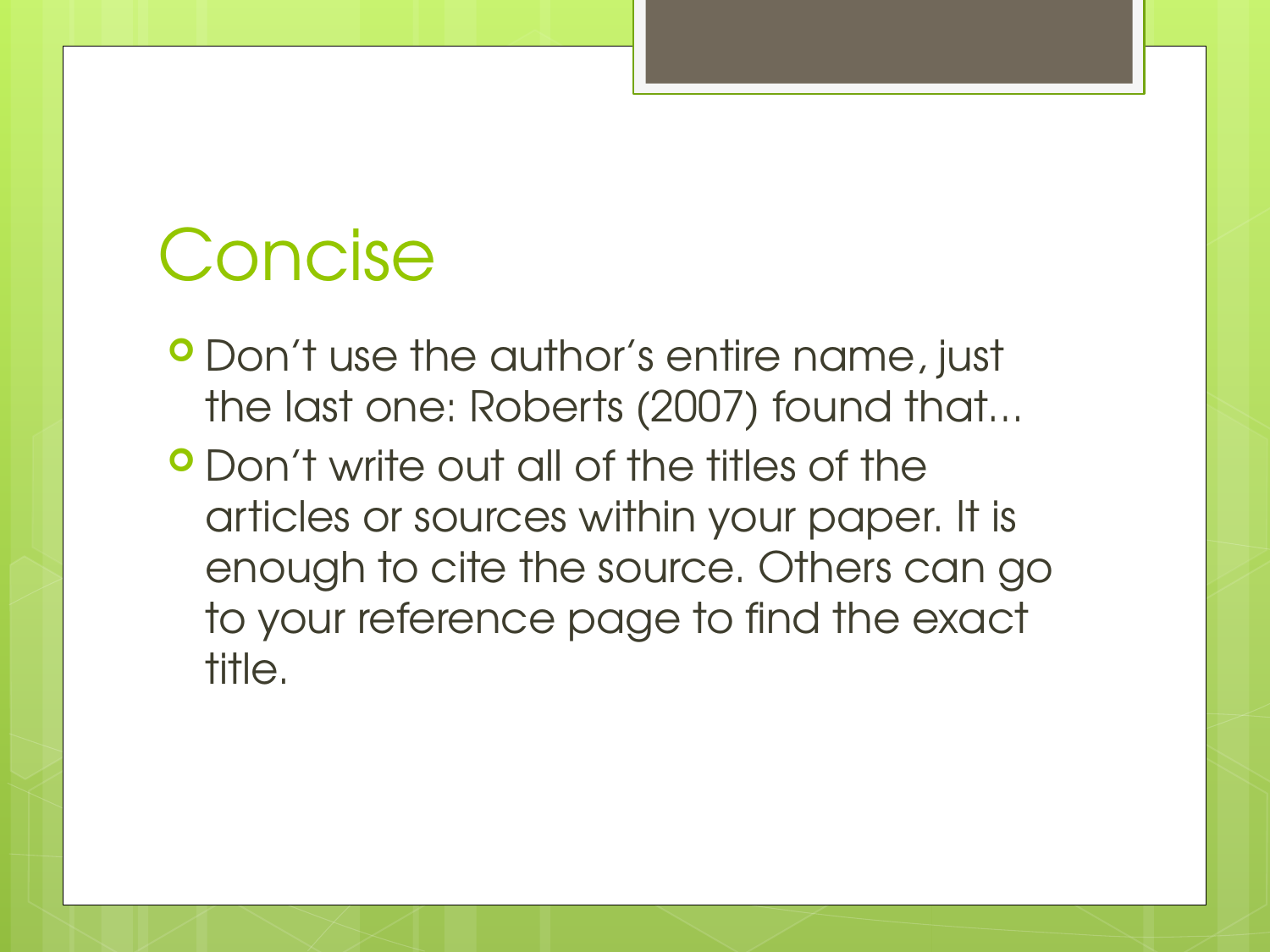

# Concise
Don’t use the author’s entire name, just the last one: Roberts (2007) found that…
Don’t write out all of the titles of the articles or sources within your paper. It is enough to cite the source. Others can go to your reference page to find the exact title.